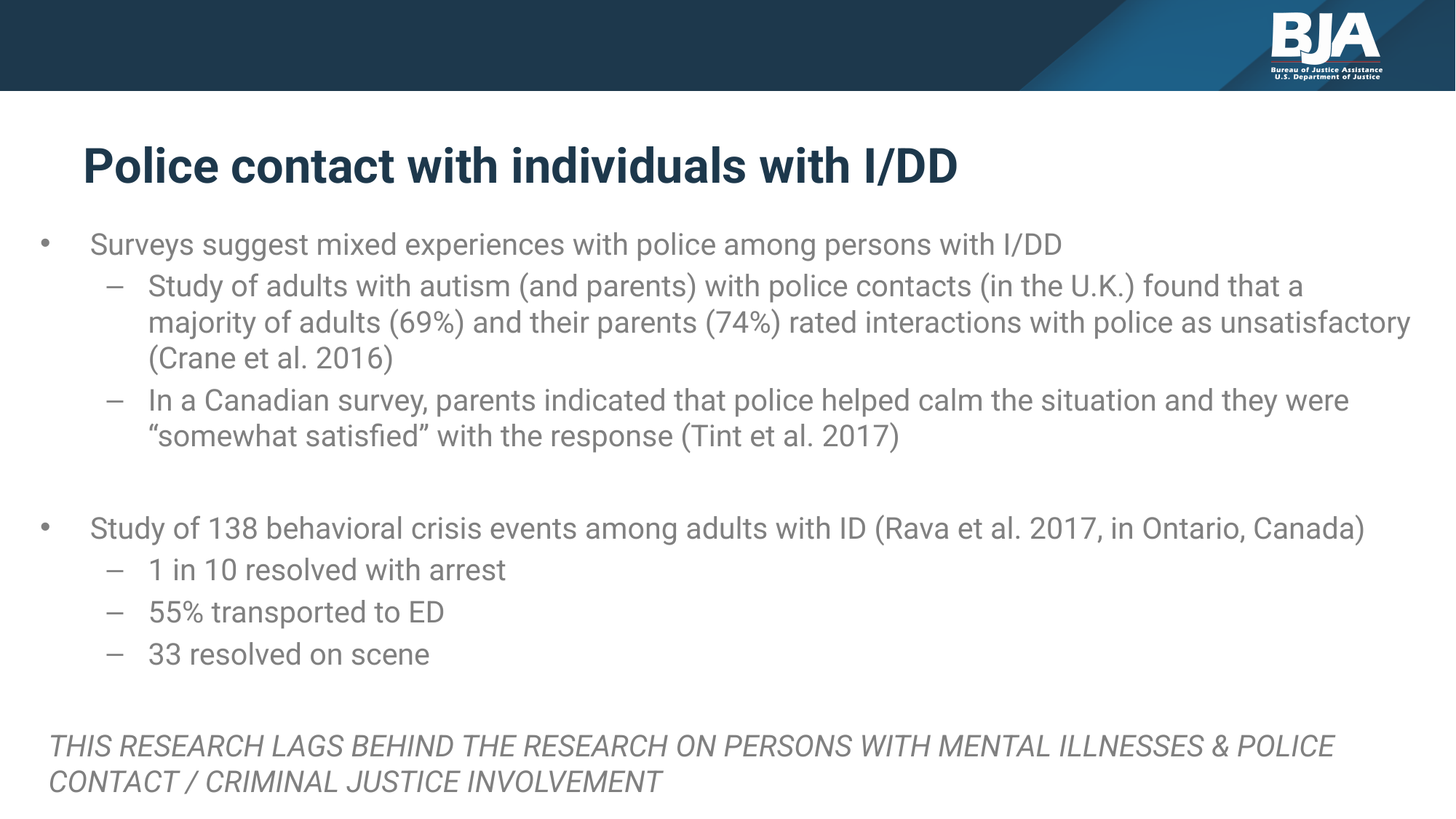

# Police contact with individuals with I/DD

Surveys suggest mixed experiences with police among persons with I/DD
Study of adults with autism (and parents) with police contacts (in the U.K.) found that a majority of adults (69%) and their parents (74%) rated interactions with police as unsatisfactory (Crane et al. 2016)
In a Canadian survey, parents indicated that police helped calm the situation and they were “somewhat satisfied” with the response (Tint et al. 2017)

Study of 138 behavioral crisis events among adults with ID (Rava et al. 2017, in Ontario, Canada)
1 in 10 resolved with arrest
55% transported to ED
33 resolved on scene

THIS RESEARCH LAGS BEHIND THE RESEARCH ON PERSONS WITH MENTAL ILLNESSES & POLICE CONTACT / CRIMINAL JUSTICE INVOLVEMENT